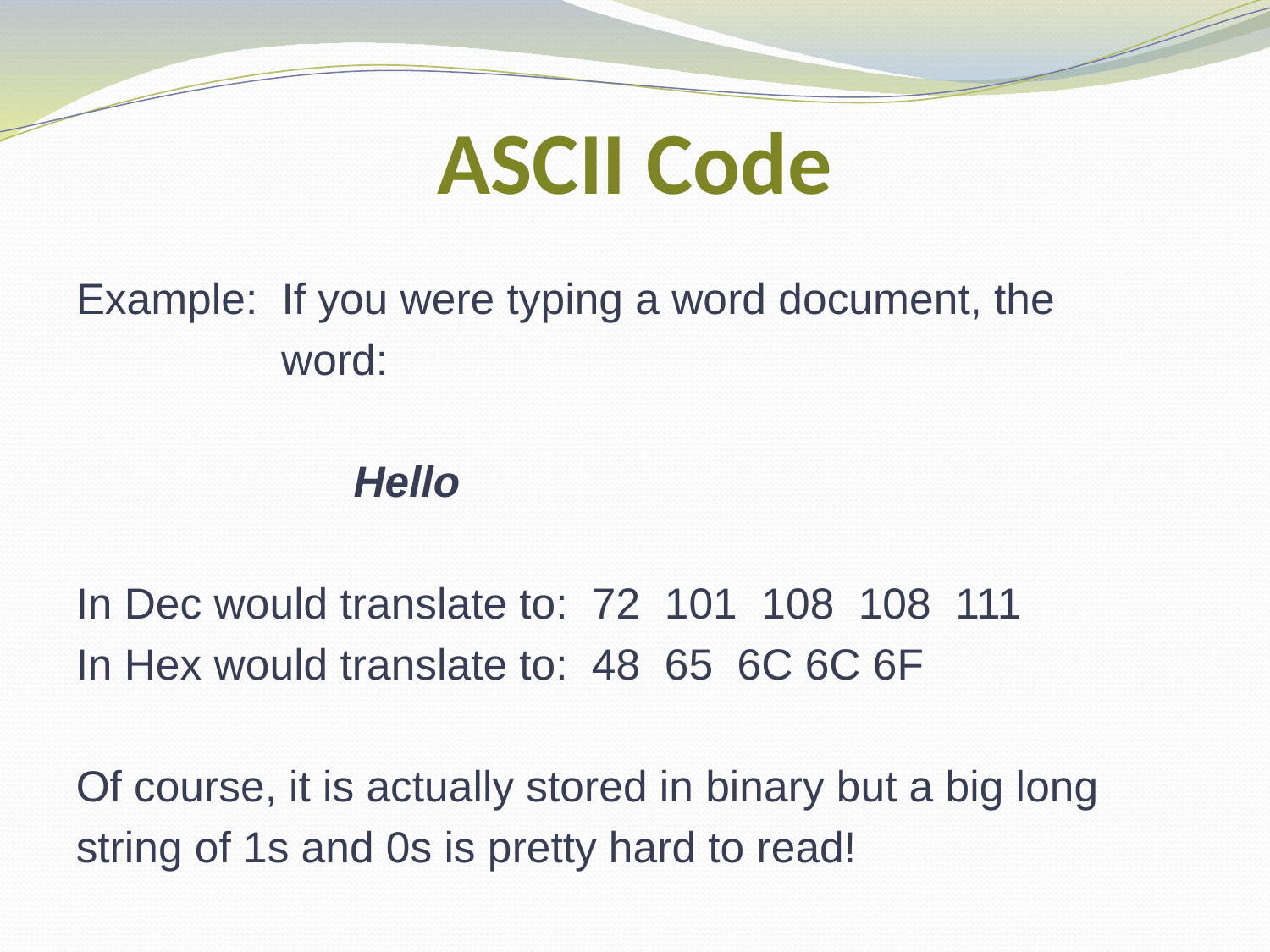

# ASCII Code
Example:  If you were typing a word document, the
                 word:

             		Hello

In Dec would translate to:  72  101  108  108  111
In Hex would translate to:  48  65  6C 6C 6F

Of course, it is actually stored in binary but a big long
string of 1s and 0s is pretty hard to read!